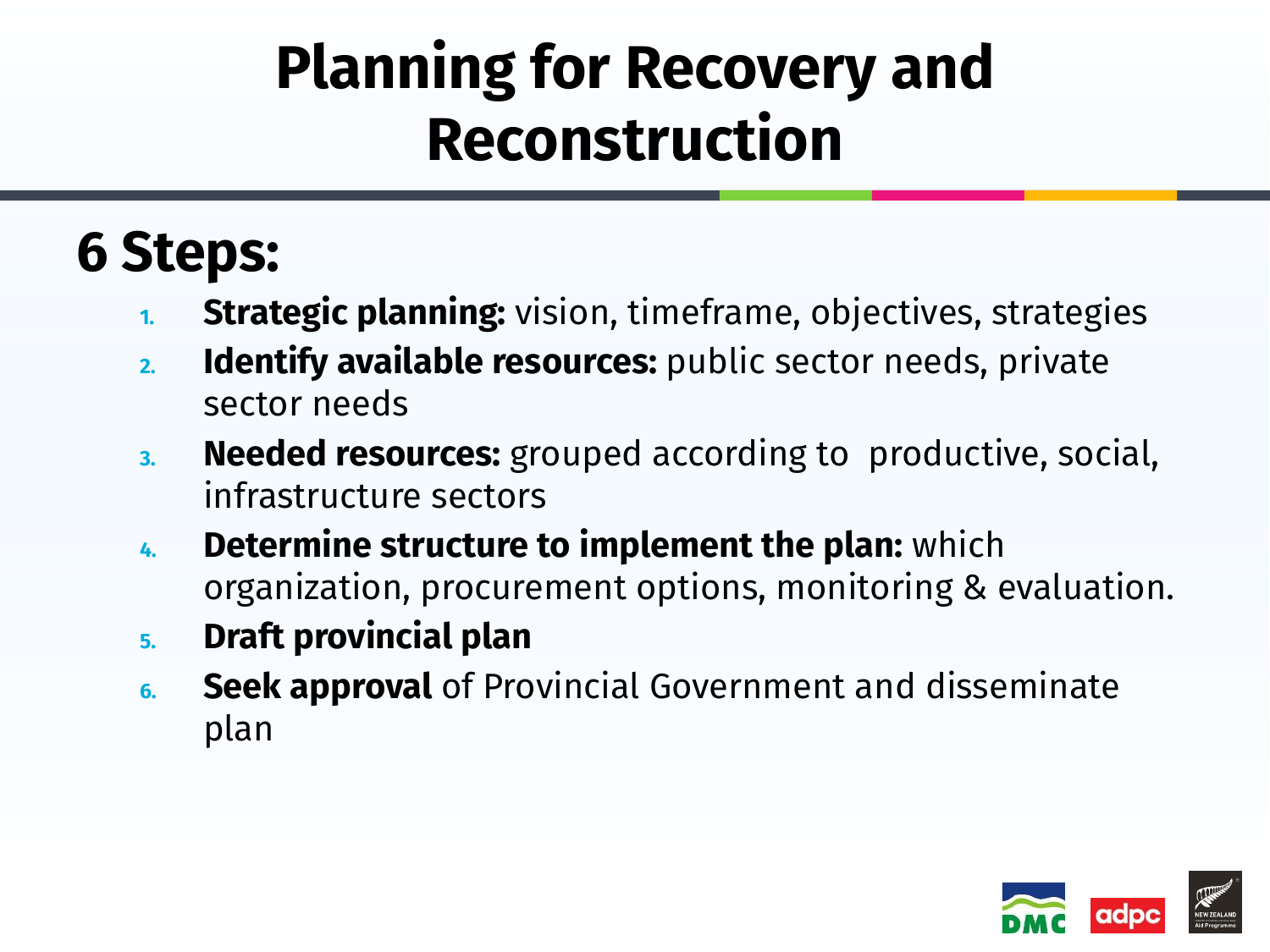

# Planning for Recovery and Reconstruction
6 Steps:
Strategic planning: vision, timeframe, objectives, strategies
Identify available resources: public sector needs, private sector needs
Needed resources: grouped according to  productive, social, infrastructure sectors
Determine structure to implement the plan: which organization, procurement options, monitoring & evaluation.
Draft provincial plan
Seek approval of Provincial Government and disseminate plan